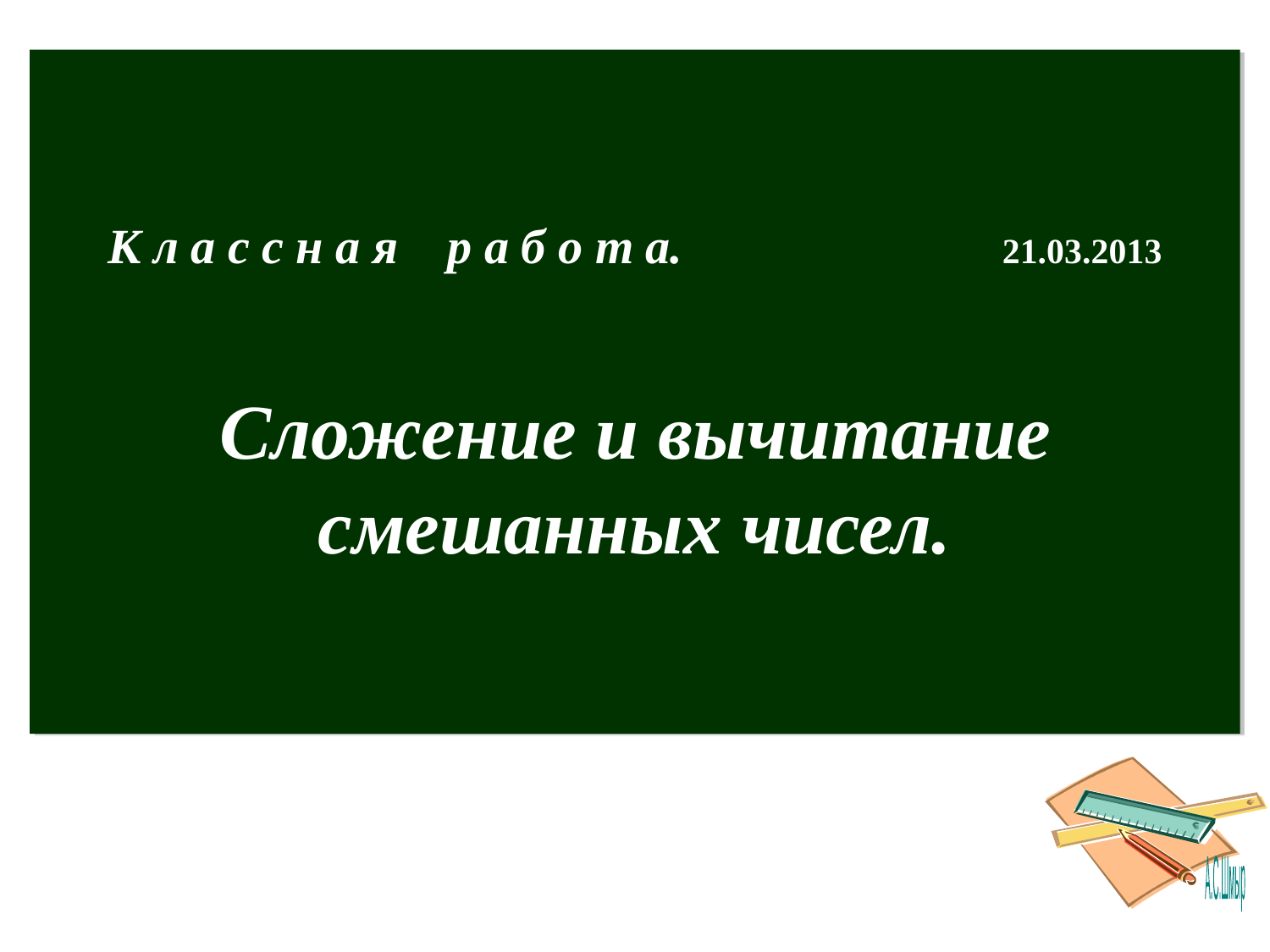

К л а с с н а я    р а б о т а.                          21.03.2013

 Сложение и вычитание
смешанных чисел.